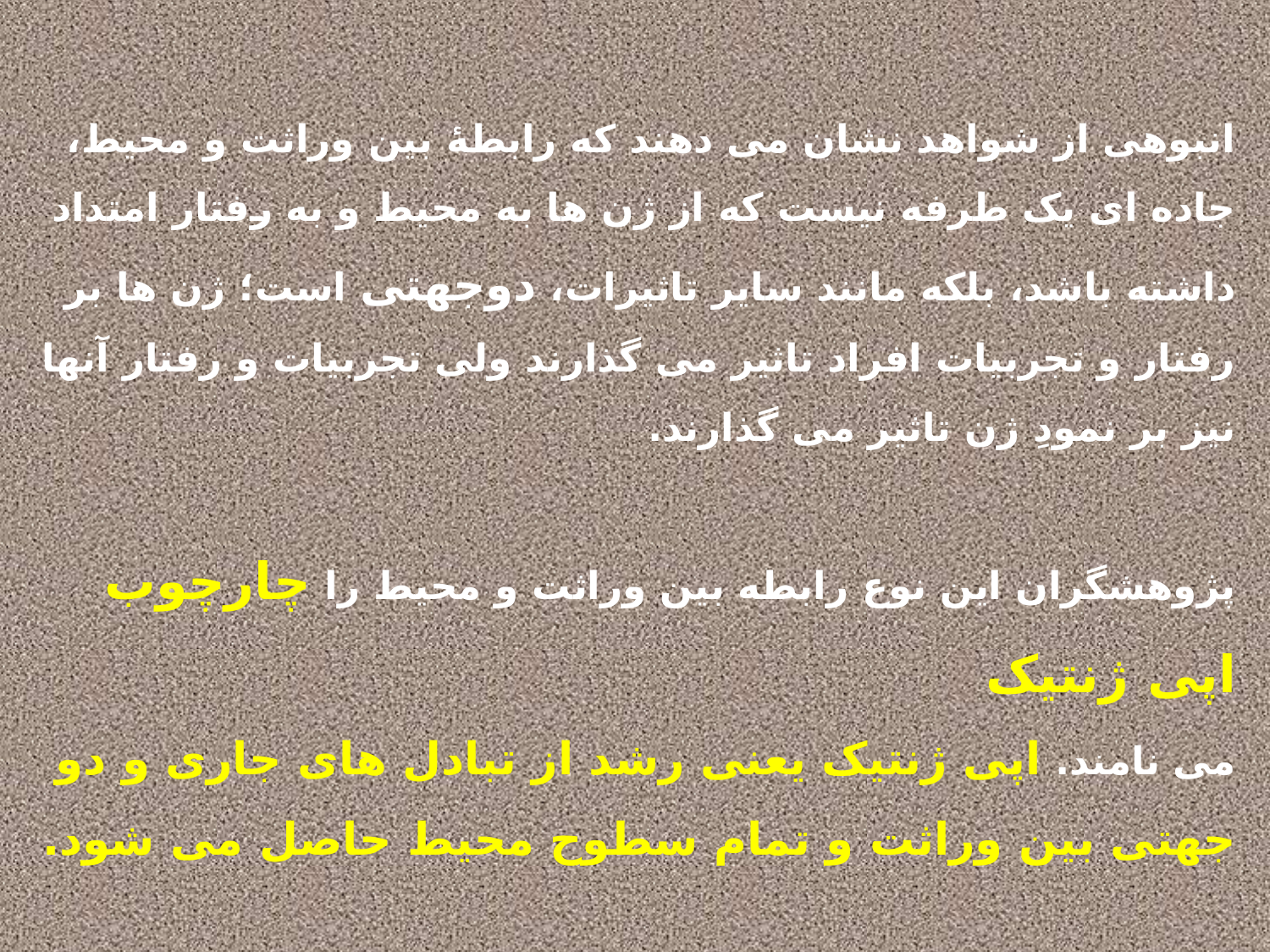

انبوهی از شواهد نشان می دهند که رابطۀ بین وراثت و محیط، جاده ای یک طرفه نیست که از ژن ها به محیط و به رفتار امتداد داشته باشد، بلکه مانند سایر تاثیرات، دوجهتی است؛ ژن ها بر رفتار و تجربیات افراد تاثیر می گذارند ولی تجربیات و رفتار آنها نیز بر نمودِ ژن تاثیر می گذارند.

پژوهشگران این نوع رابطه بین وراثت و محیط را چارچوب اپی ژنتیک
می نامند. اپی ژنتیک یعنی رشد از تبادل های جاری و دو جهتی بین وراثت و تمام سطوح محیط حاصل می شود.
www.modirkade.ir
60